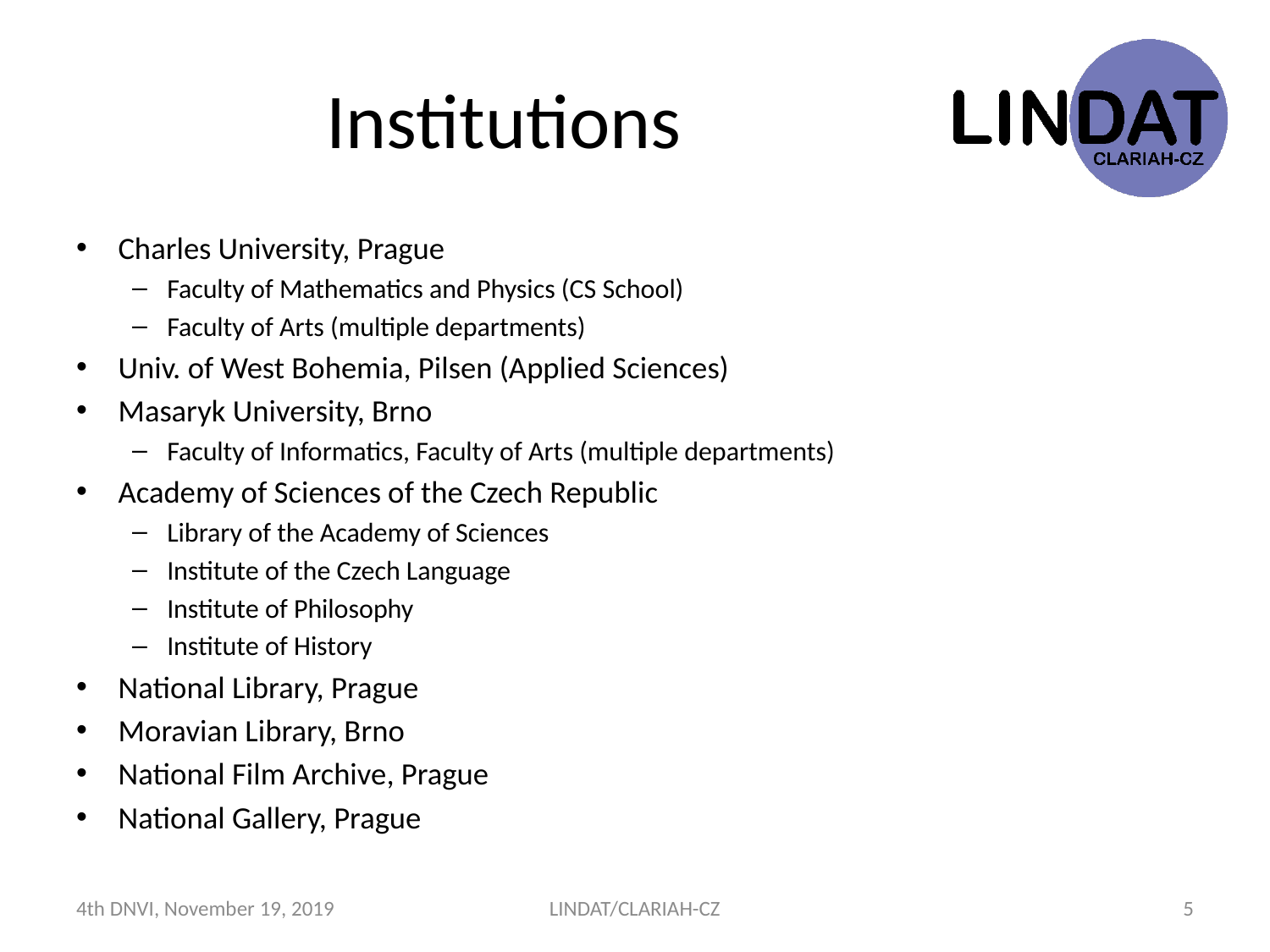

# Institutions
Charles University, Prague
Faculty of Mathematics and Physics (CS School)
Faculty of Arts (multiple departments)
Univ. of West Bohemia, Pilsen (Applied Sciences)
Masaryk University, Brno
Faculty of Informatics, Faculty of Arts (multiple departments)
Academy of Sciences of the Czech Republic
Library of the Academy of Sciences
Institute of the Czech Language
Institute of Philosophy
Institute of History
National Library, Prague
Moravian Library, Brno
National Film Archive, Prague
National Gallery, Prague
4th DNVI, November 19, 2019
LINDAT/CLARIAH-CZ
5